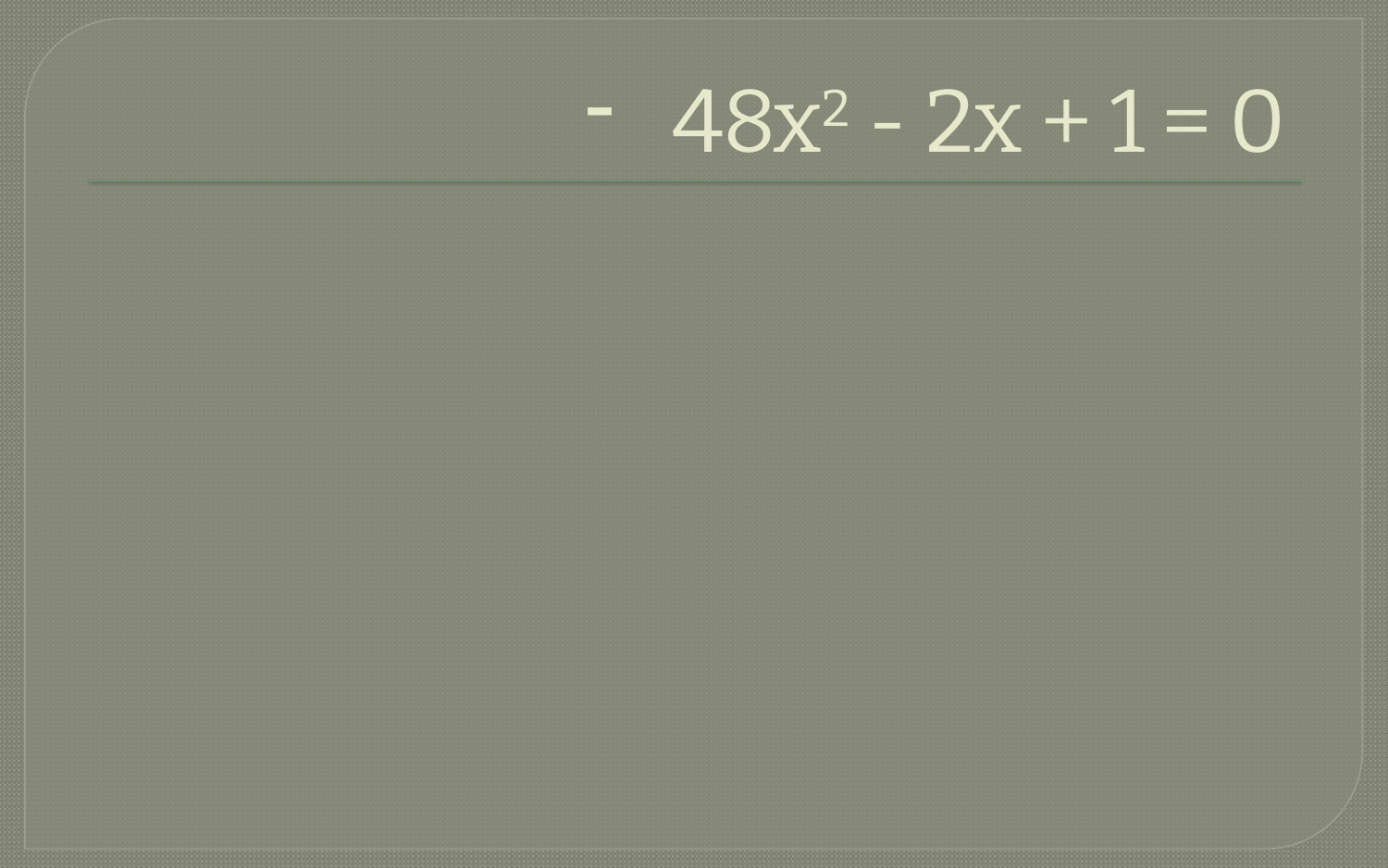

# 48x2 - 2x + 1 = 0